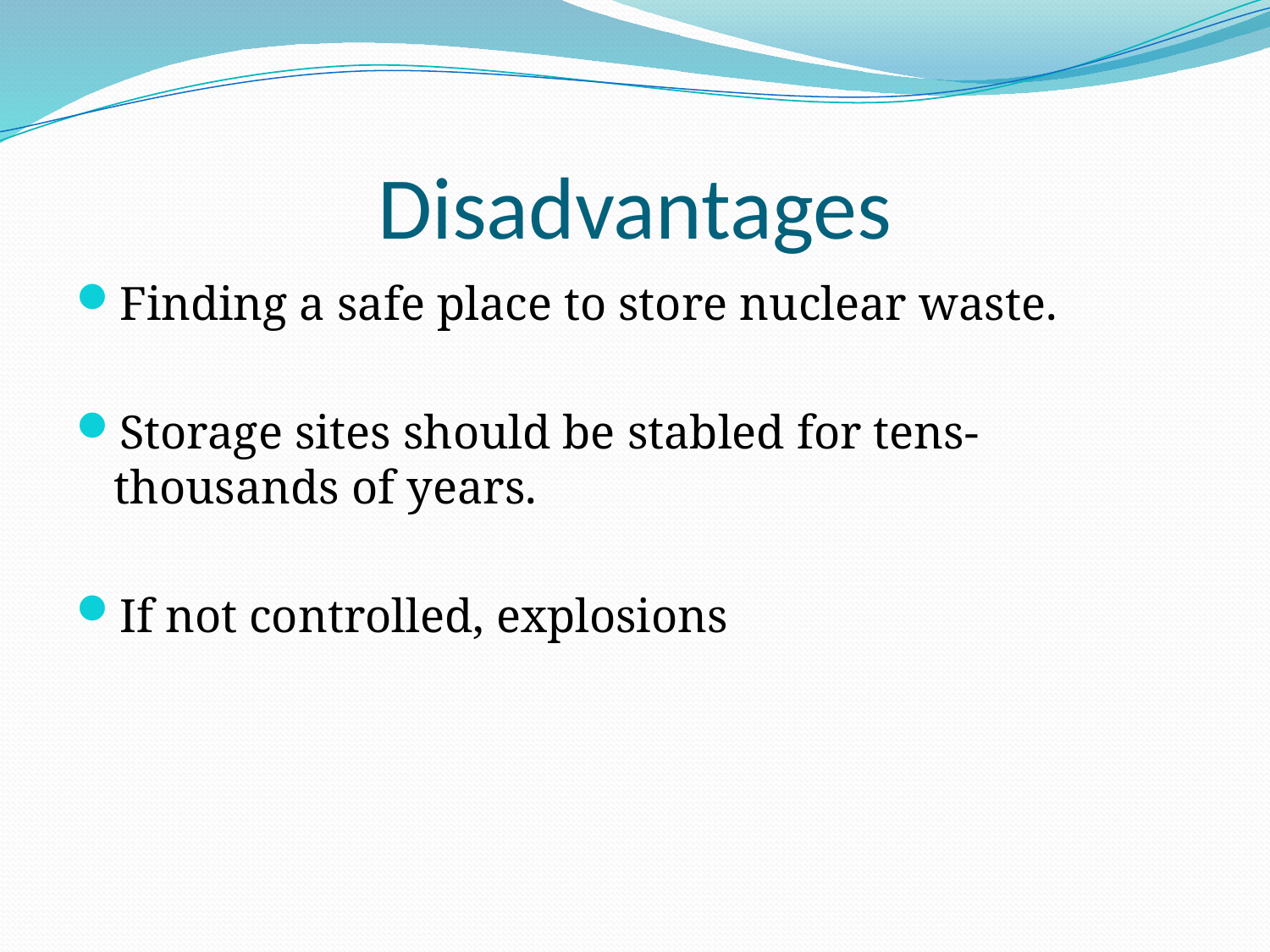

# Disadvantages
Finding a safe place to store nuclear waste.

Storage sites should be stabled for tens-thousands of years.

If not controlled, explosions